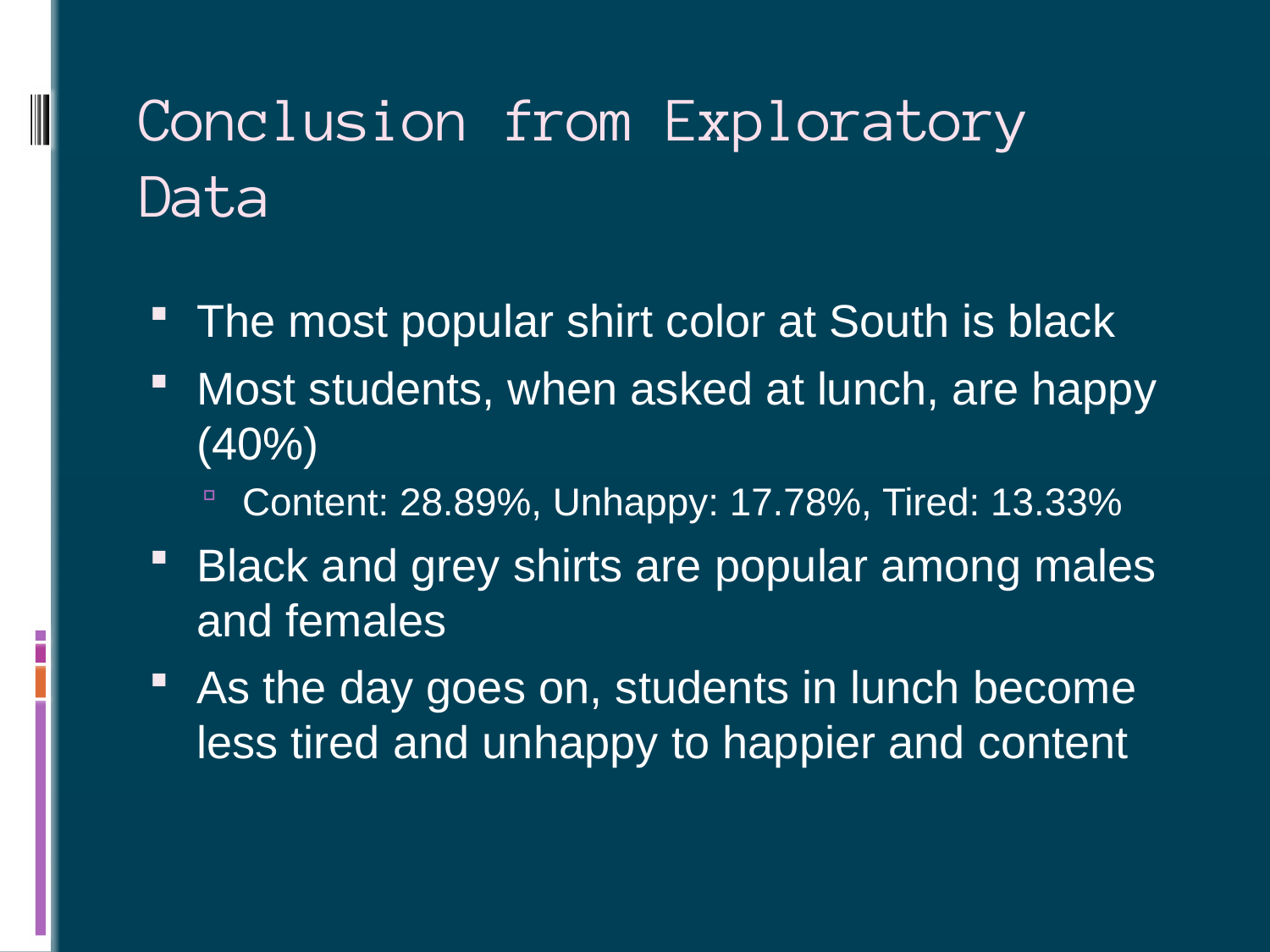

# Conclusion from Exploratory Data
The most popular shirt color at South is black
Most students, when asked at lunch, are happy (40%)
Content: 28.89%, Unhappy: 17.78%, Tired: 13.33%
Black and grey shirts are popular among males and females
As the day goes on, students in lunch become less tired and unhappy to happier and content